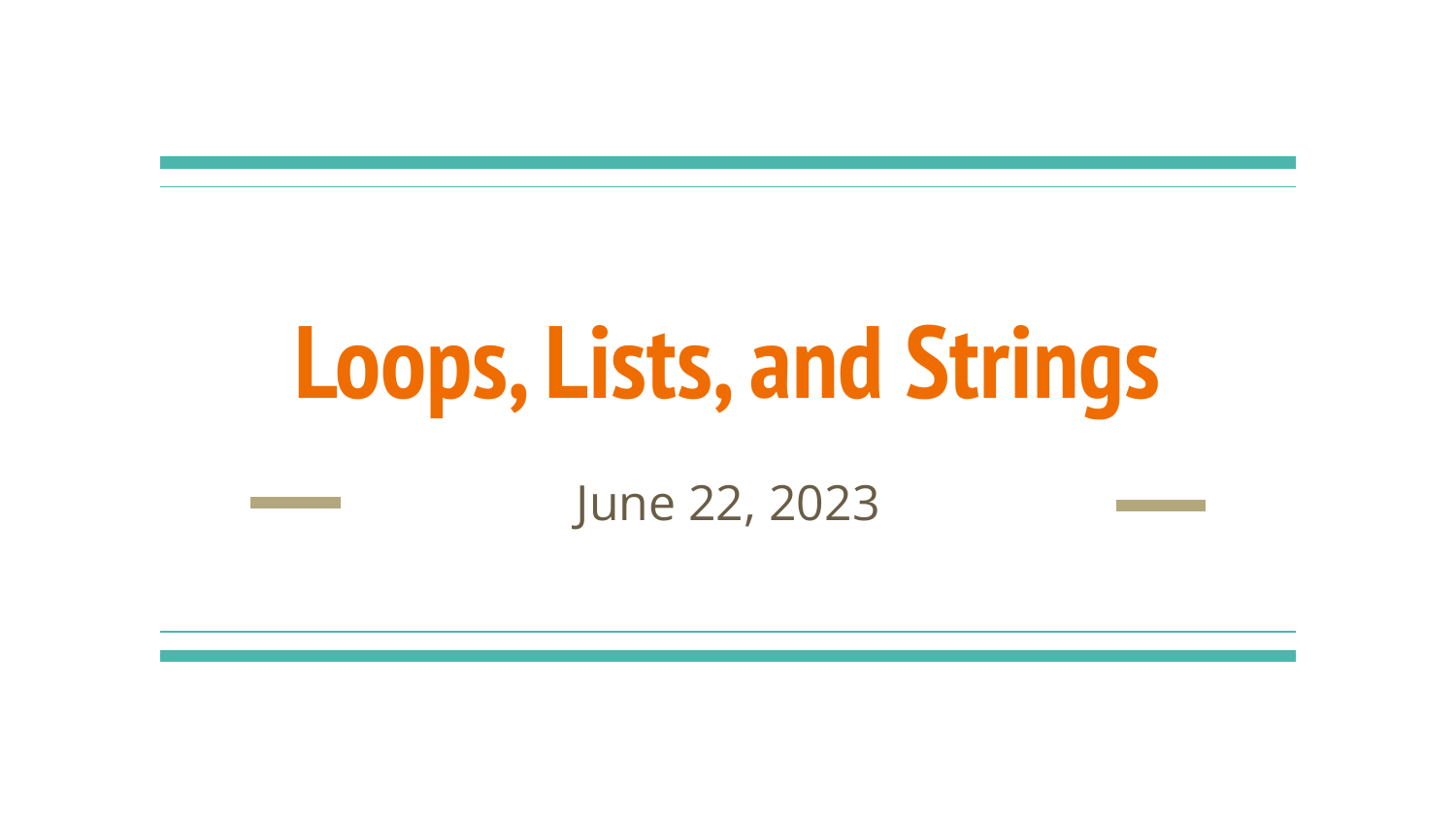

# Loops, Lists, and Strings
June 22, 2023